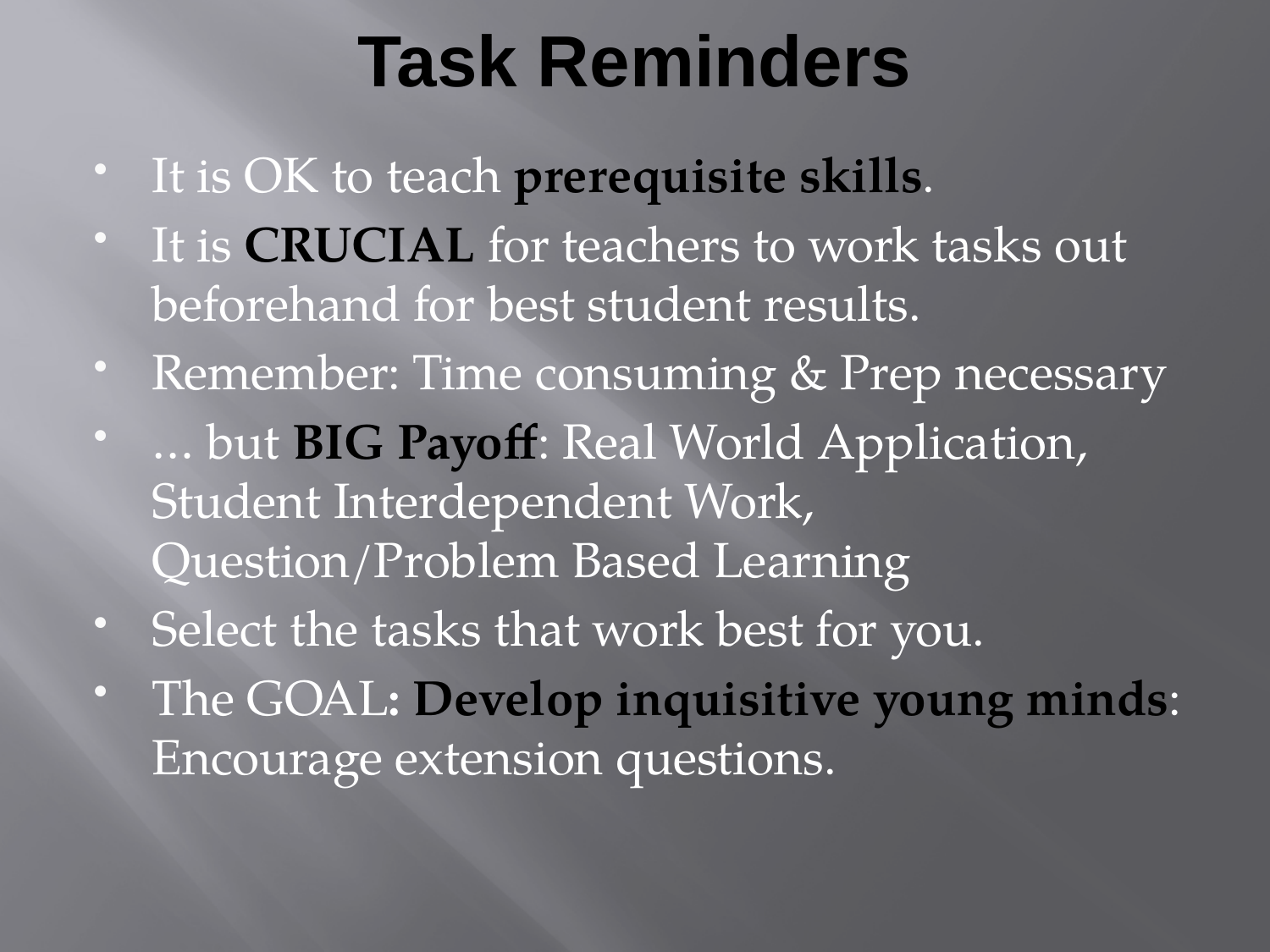

# Task Reminders
It is OK to teach prerequisite skills.
It is CRUCIAL for teachers to work tasks out beforehand for best student results.
Remember: Time consuming & Prep necessary
… but BIG Payoff: Real World Application, Student Interdependent Work, Question/Problem Based Learning
Select the tasks that work best for you.
The GOAL: Develop inquisitive young minds: Encourage extension questions.